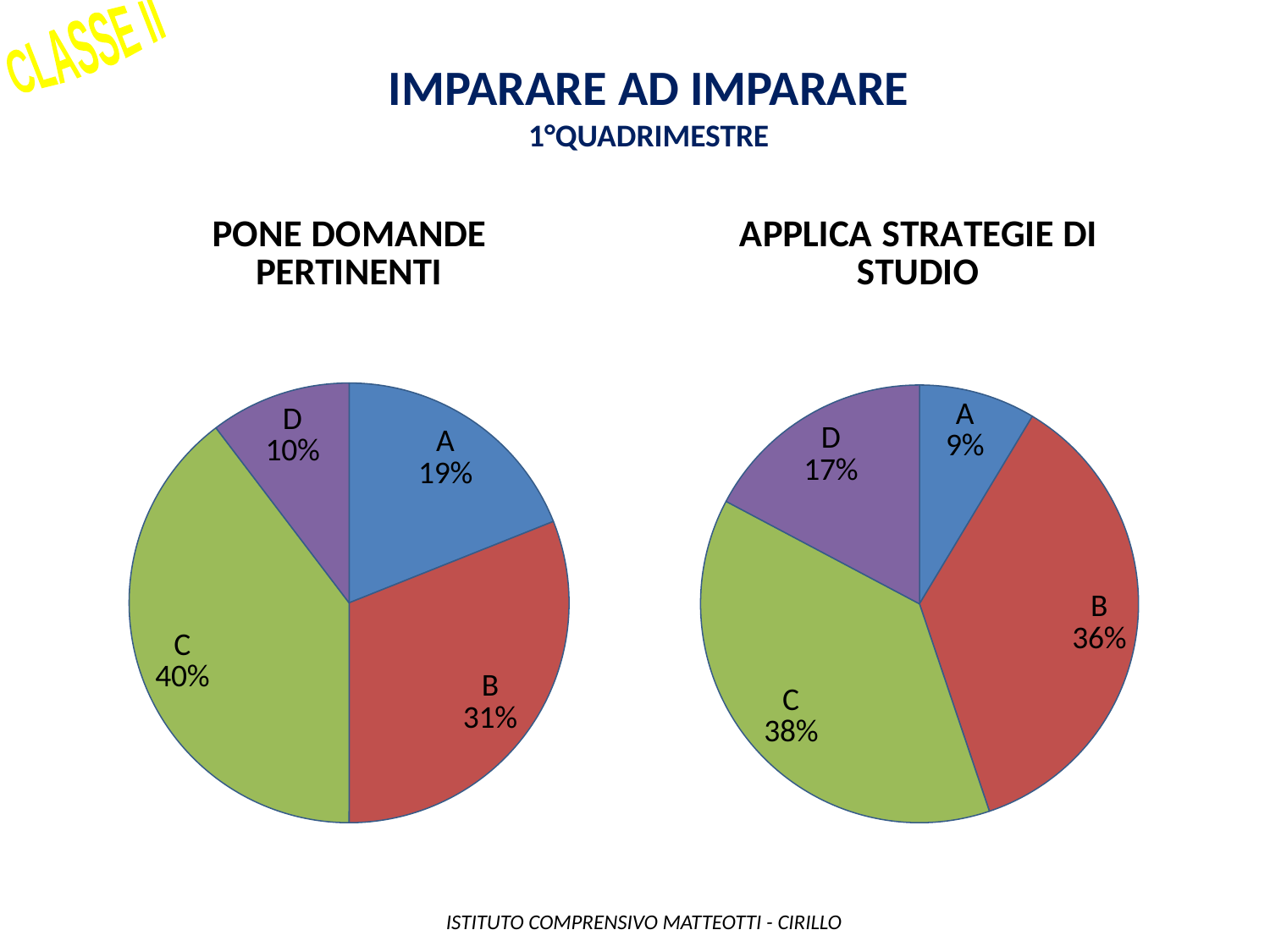

CLASSE II
Imparare ad imparare
1°QUADRIMESTRE

### Chart: PONE DOMANDE PERTINENTI

| Category |  |
|---|---|
| A | 11.0 |
| B | 18.0 |
| C | 23.0 |
| D | 6.0 |

### Chart: APPLICA STRATEGIE DI STUDIO

| Category |  |
|---|---|
| A | 5.0 |
| B | 21.0 |
| C | 22.0 |
| D | 10.0 |
 ISTITUTO COMPRENSIVO MATTEOTTI - CIRILLO